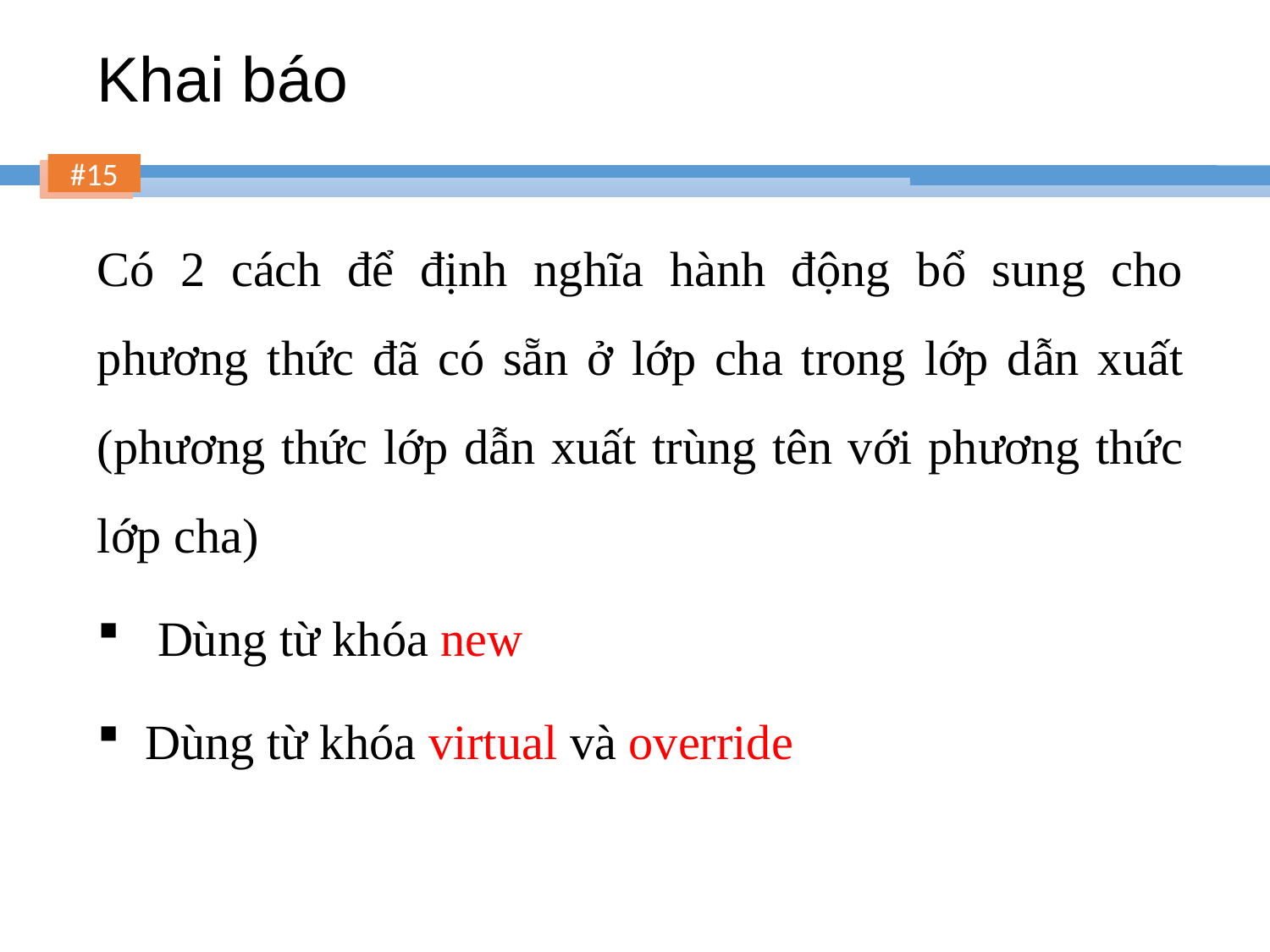

# Khai báo
Có 2 cách để định nghĩa hành động bổ sung cho phương thức đã có sẵn ở lớp cha trong lớp dẫn xuất (phương thức lớp dẫn xuất trùng tên với phương thức lớp cha)
 Dùng từ khóa new
Dùng từ khóa virtual và override
15